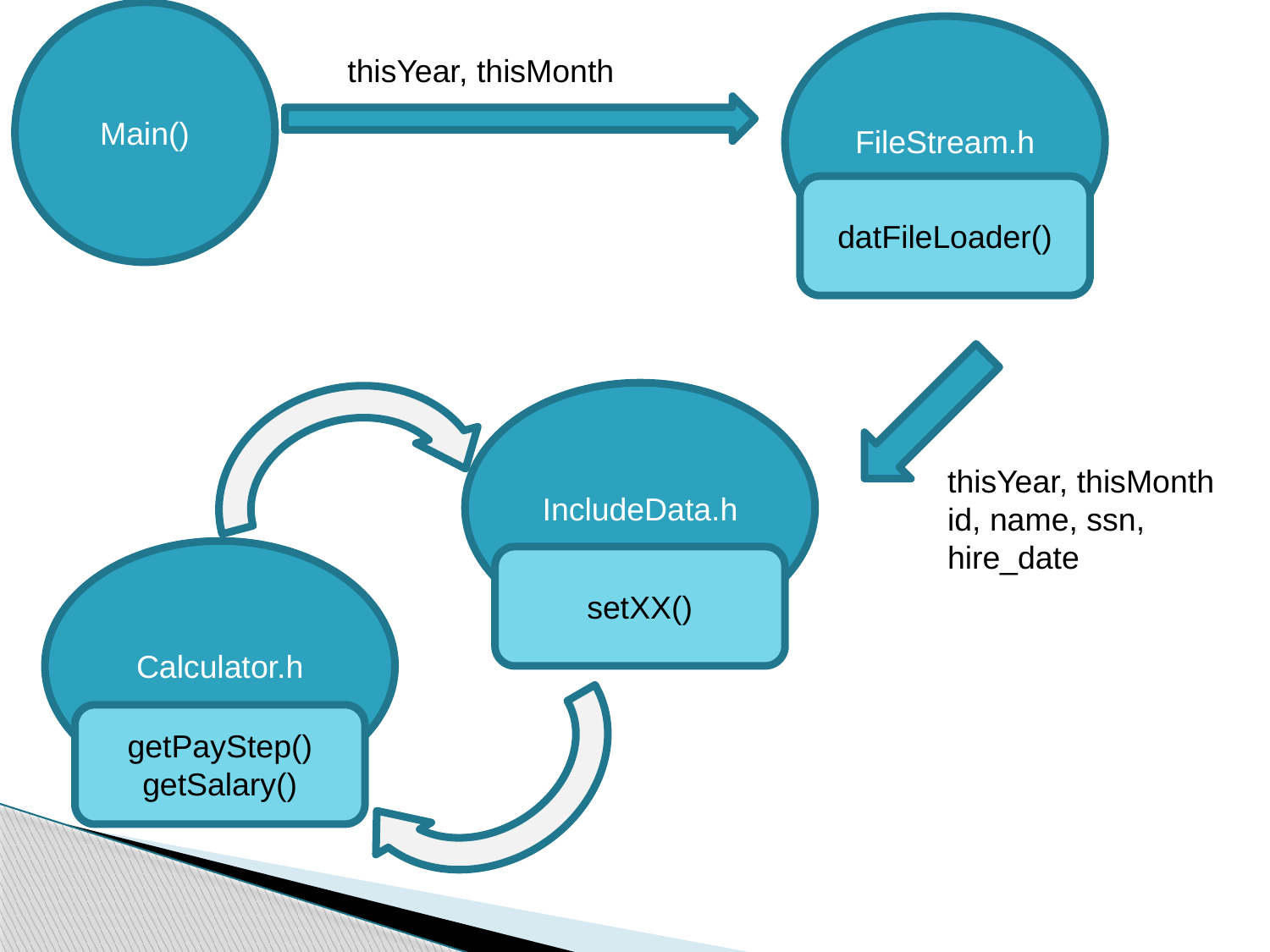

Main()
FileStream.h
thisYear, thisMonth

datFileLoader()

IncludeData.h
thisYear, thisMonth
id, name, ssn,
hire_date
Calculator.h
setXX()

getPayStep()
getSalary()